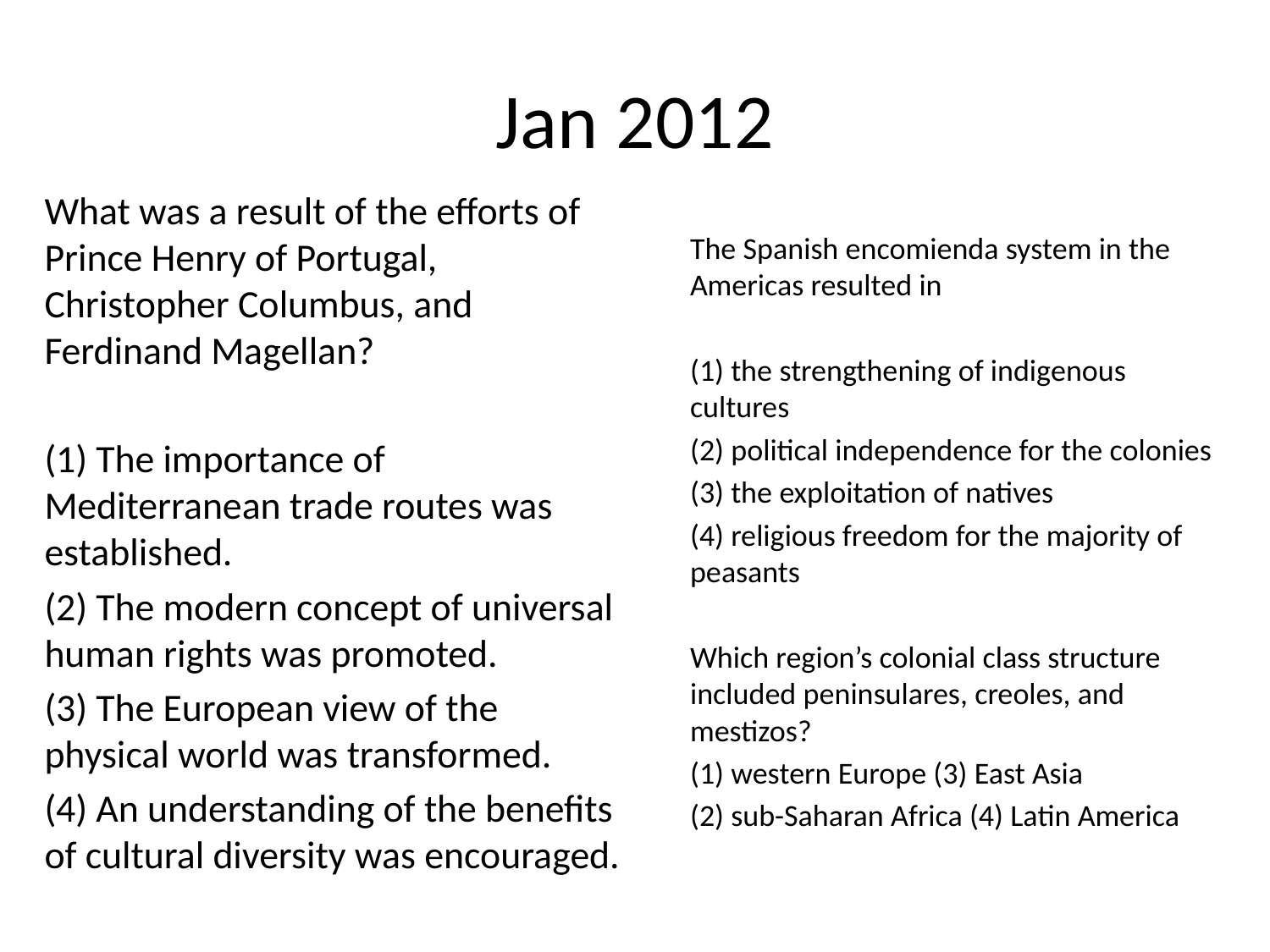

# Jan 2012
What was a result of the efforts of Prince Henry of Portugal, Christopher Columbus, and Ferdinand Magellan?

(1) The importance of Mediterranean trade routes was established.
(2) The modern concept of universal human rights was promoted.
(3) The European view of the physical world was transformed.
(4) An understanding of the benefits of cultural diversity was encouraged.
The Spanish encomienda system in the Americas resulted in

(1) the strengthening of indigenous cultures
(2) political independence for the colonies
(3) the exploitation of natives
(4) religious freedom for the majority of peasants

Which region’s colonial class structure included peninsulares, creoles, and mestizos?
(1) western Europe (3) East Asia
(2) sub-Saharan Africa (4) Latin America